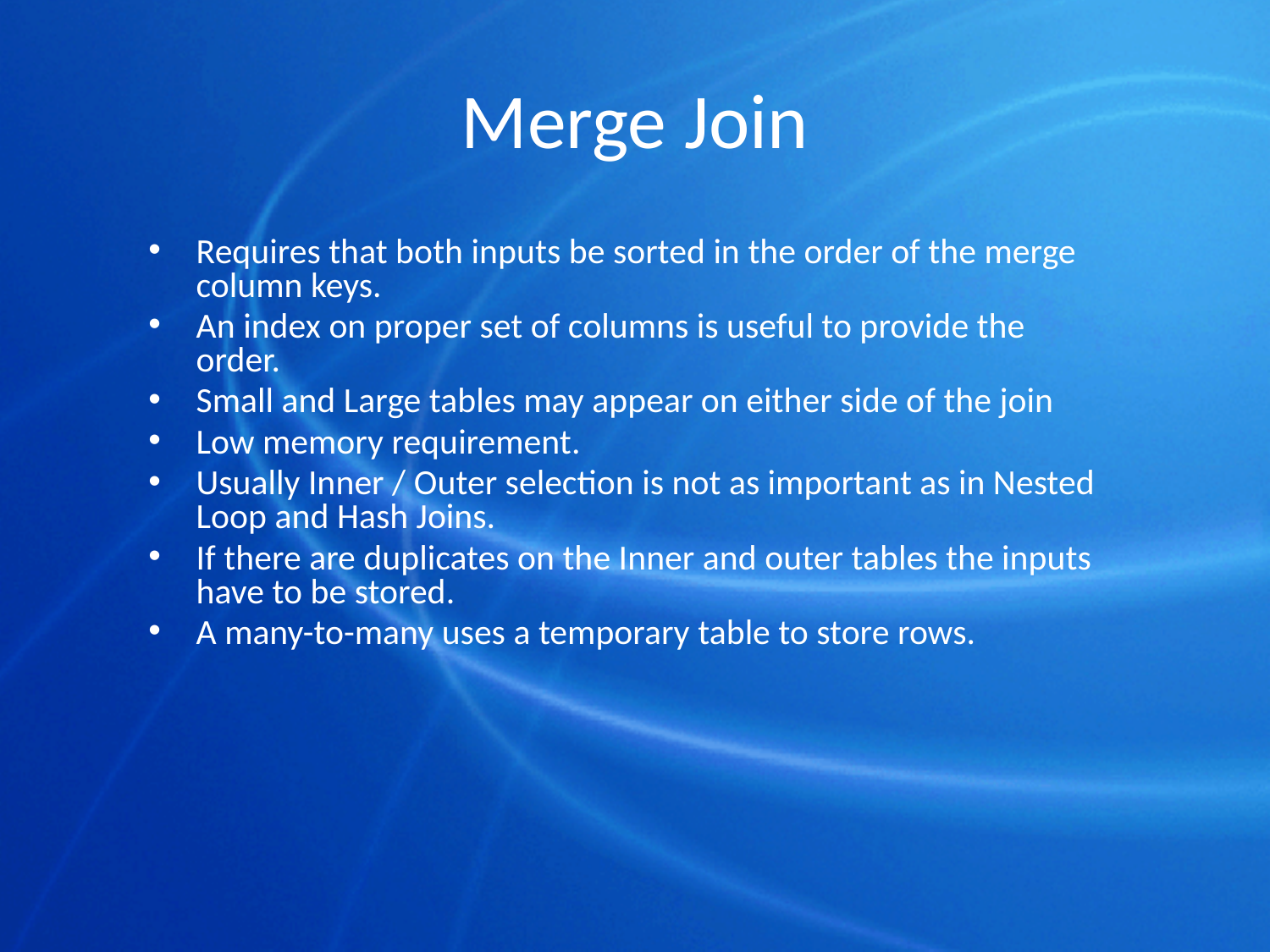

# Merge Join
Requires that both inputs be sorted in the order of the merge column keys.
An index on proper set of columns is useful to provide the order.
Small and Large tables may appear on either side of the join
Low memory requirement.
Usually Inner / Outer selection is not as important as in Nested Loop and Hash Joins.
If there are duplicates on the Inner and outer tables the inputs have to be stored.
A many-to-many uses a temporary table to store rows.